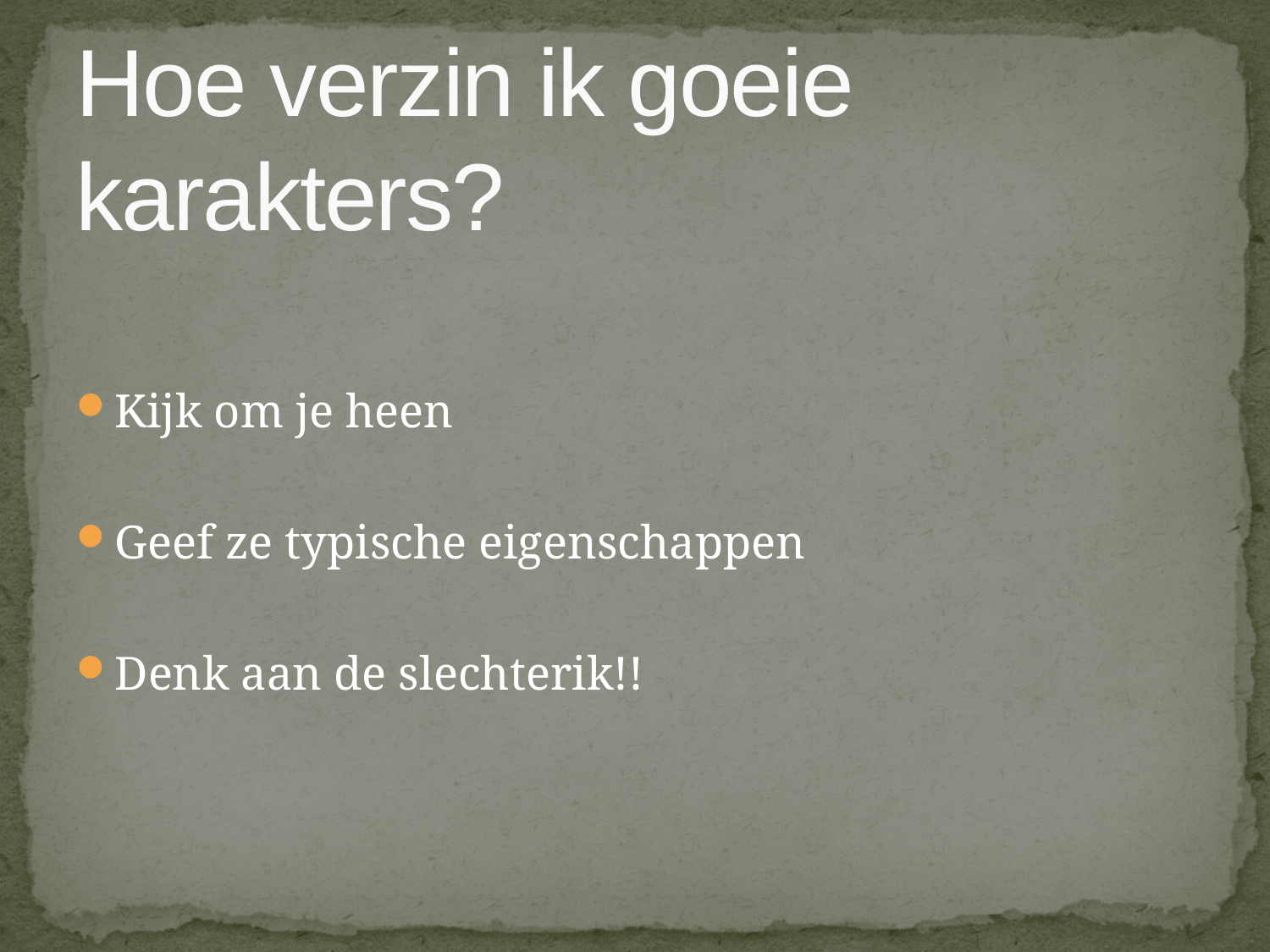

# Hoe verzin ik goeie karakters?
Kijk om je heen

Geef ze typische eigenschappen

Denk aan de slechterik!!